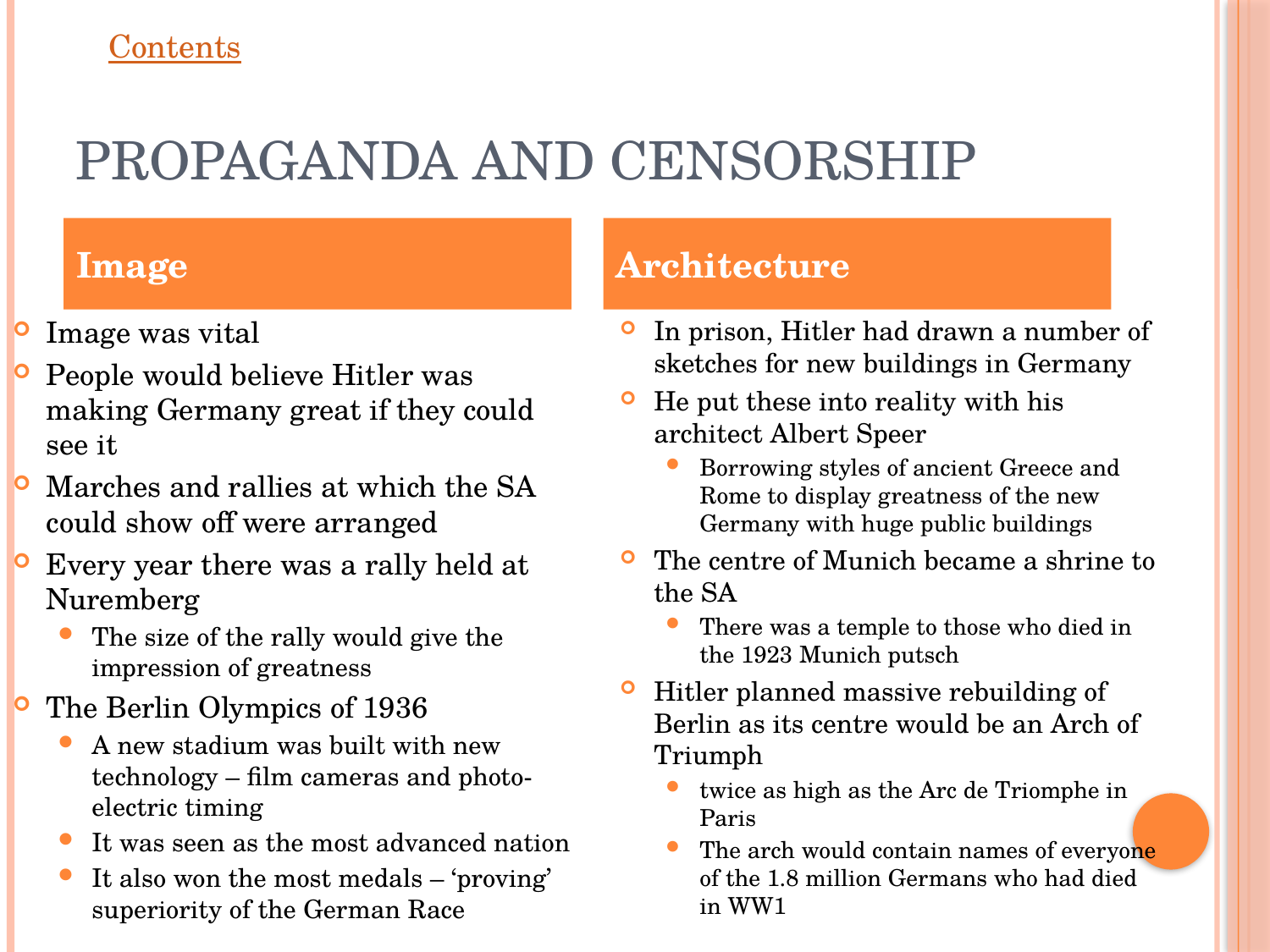

# Propaganda and Censorship
Image
Architecture
Image was vital
People would believe Hitler was making Germany great if they could see it
Marches and rallies at which the SA could show off were arranged
Every year there was a rally held at Nuremberg
The size of the rally would give the impression of greatness
The Berlin Olympics of 1936
A new stadium was built with new technology – film cameras and photo-electric timing
It was seen as the most advanced nation
It also won the most medals – ‘proving’ superiority of the German Race
In prison, Hitler had drawn a number of sketches for new buildings in Germany
He put these into reality with his architect Albert Speer
Borrowing styles of ancient Greece and Rome to display greatness of the new Germany with huge public buildings
The centre of Munich became a shrine to the SA
There was a temple to those who died in the 1923 Munich putsch
Hitler planned massive rebuilding of Berlin as its centre would be an Arch of Triumph
twice as high as the Arc de Triomphe in Paris
The arch would contain names of everyone of the 1.8 million Germans who had died in WW1